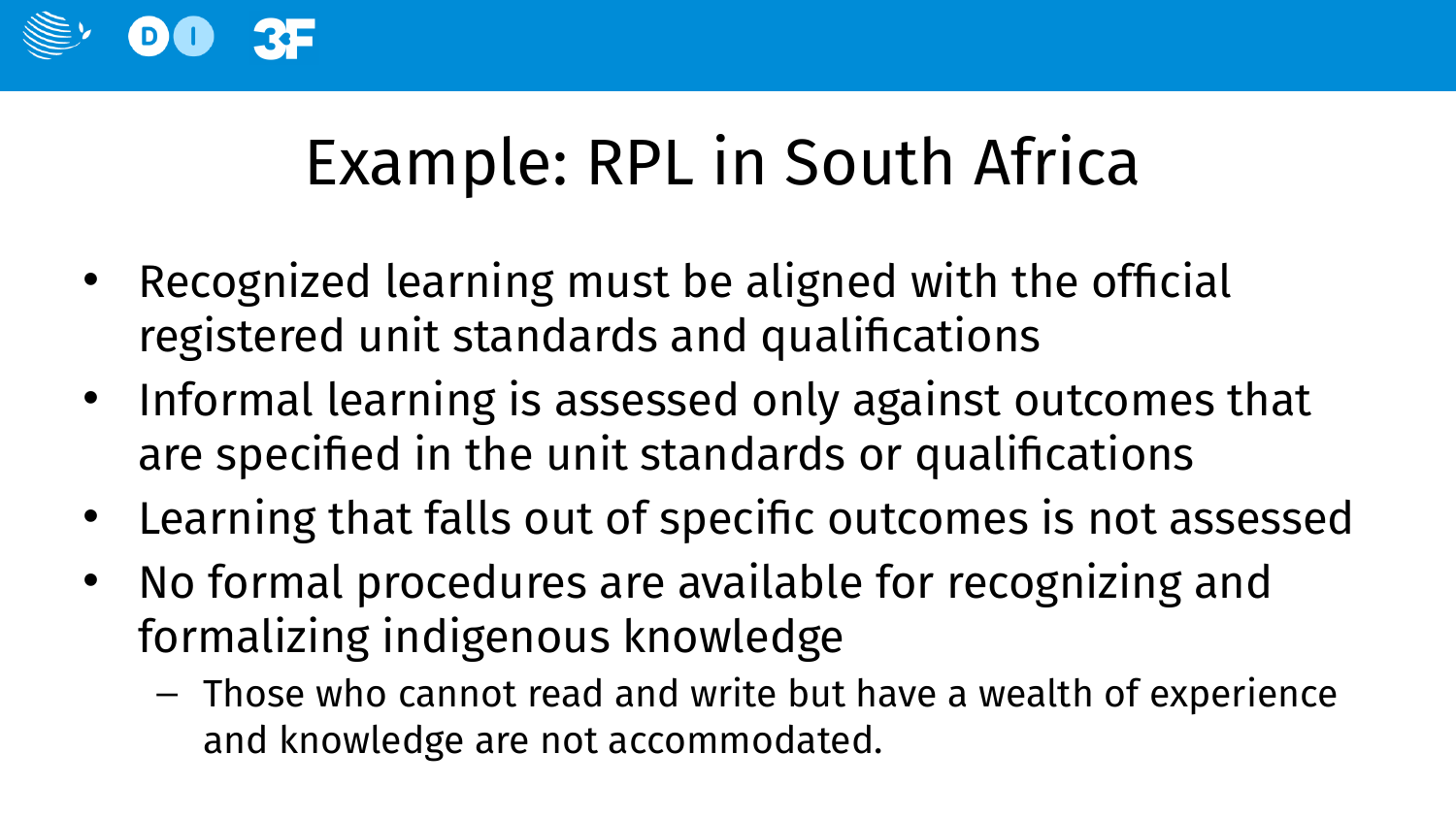

# Example: RPL in South Africa
Recognized learning must be aligned with the official registered unit standards and qualifications
Informal learning is assessed only against outcomes that are specified in the unit standards or qualifications
Learning that falls out of specific outcomes is not assessed
No formal procedures are available for recognizing and formalizing indigenous knowledge
Those who cannot read and write but have a wealth of experience and knowledge are not accommodated.